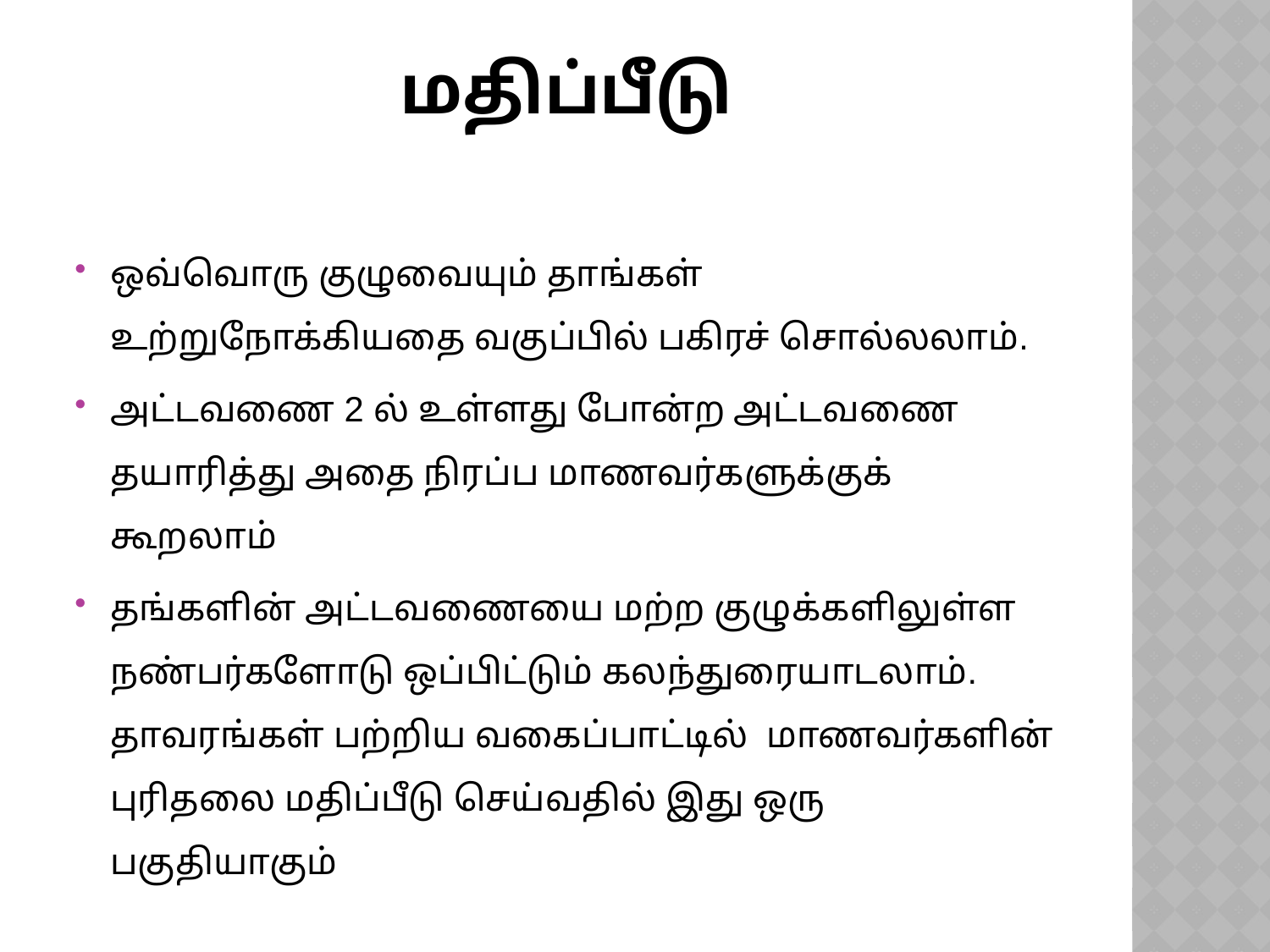

# மதிப்பீடு
ஒவ்வொரு குழுவையும் தாங்கள் உற்றுநோக்கியதை வகுப்பில் பகிரச் சொல்லலாம்.
அட்டவணை 2 ல் உள்ளது போன்ற அட்டவணை தயாரித்து அதை நிரப்ப மாணவர்களுக்குக் கூறலாம்
தங்களின் அட்டவணையை மற்ற குழுக்களிலுள்ள நண்பர்களோடு ஒப்பிட்டும் கலந்துரையாடலாம். தாவரங்கள் பற்றிய வகைப்பாட்டில்  மாணவர்களின் புரிதலை மதிப்பீடு செய்வதில் இது ஒரு பகுதியாகும்